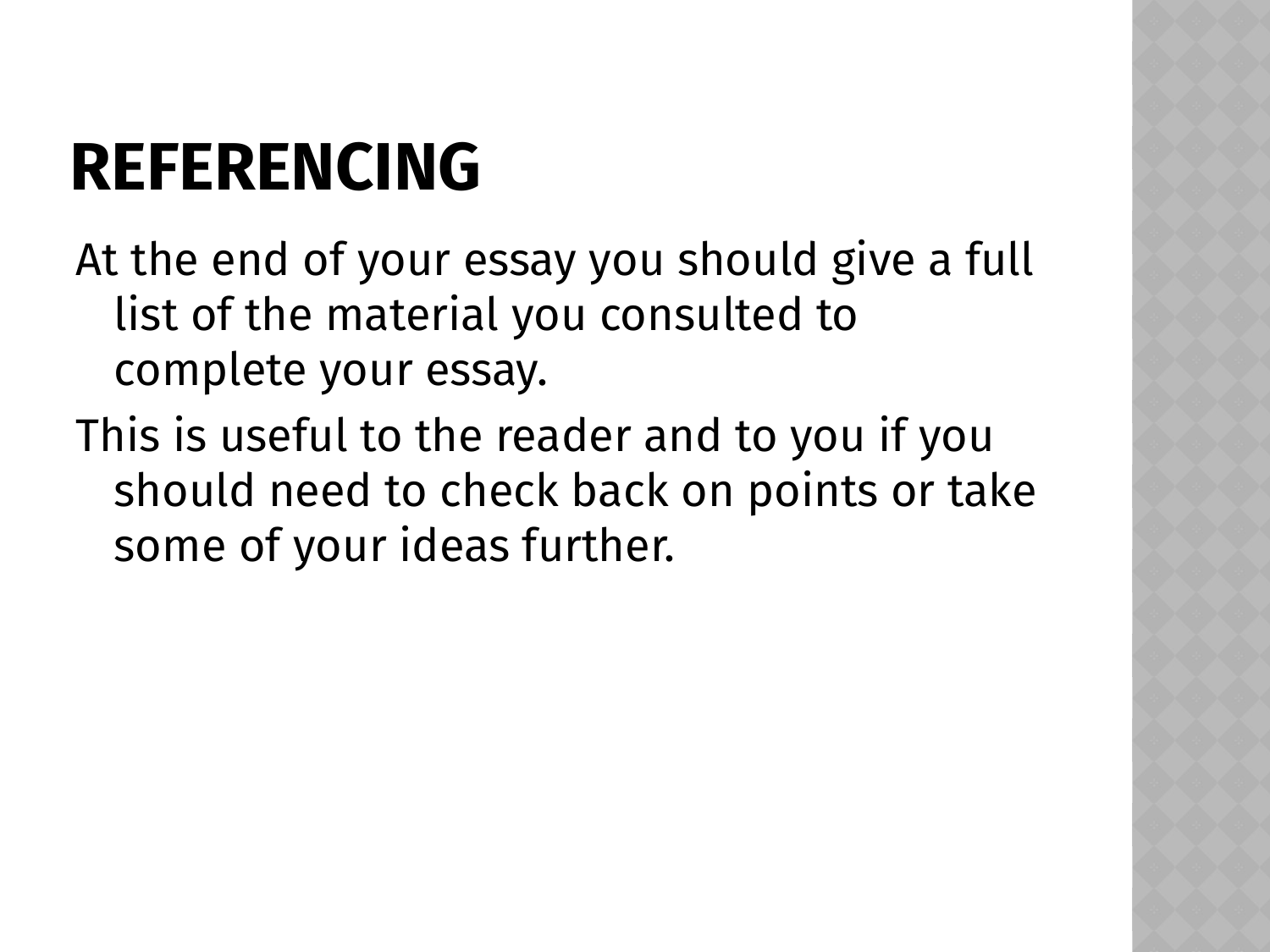

# referencing
At the end of your essay you should give a full list of the material you consulted to complete your essay.
This is useful to the reader and to you if you should need to check back on points or take some of your ideas further.